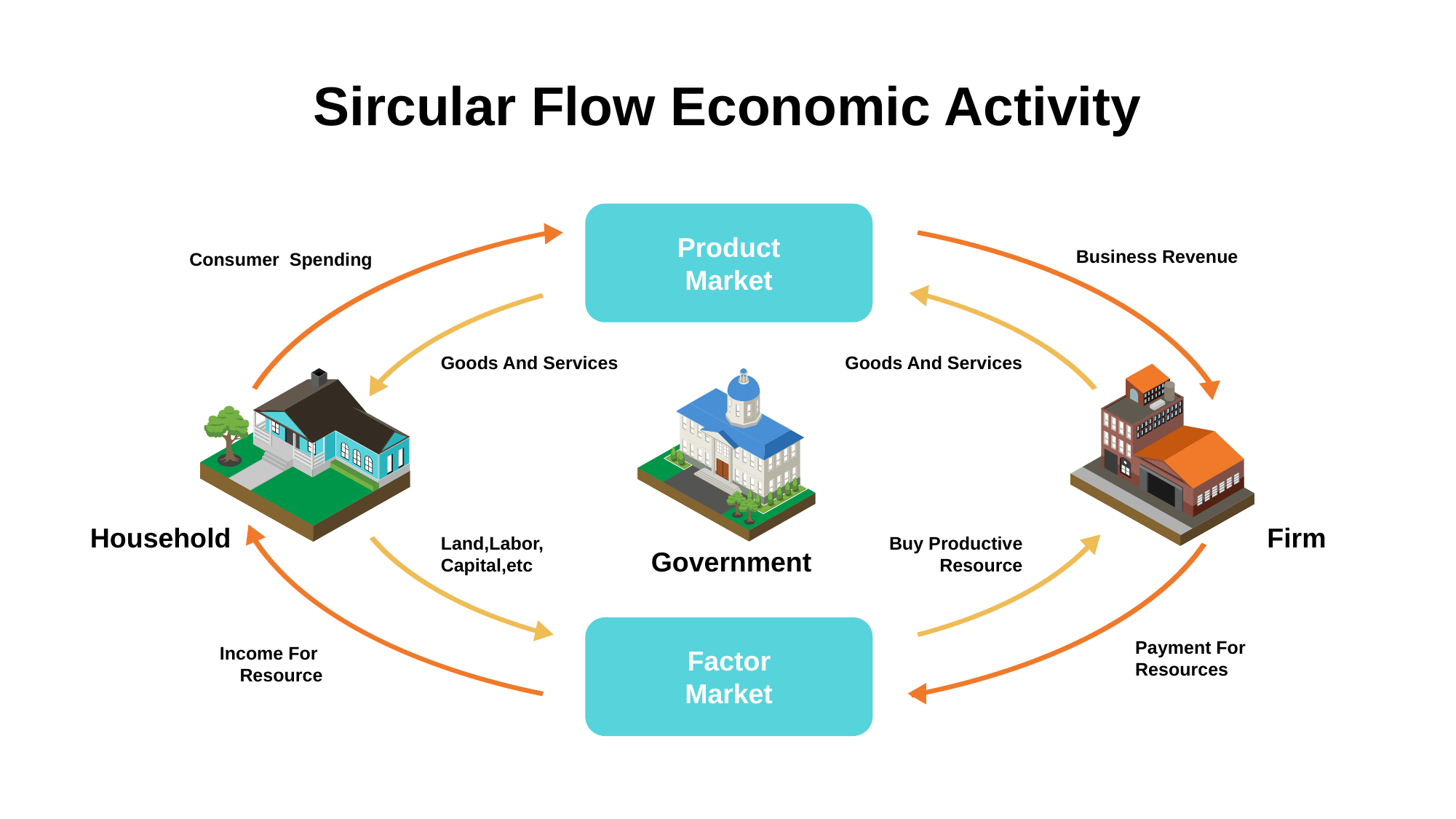

# Sircular Flow Economic Activity

Product Market

Business Revenue
Consumer  Spending

Goods And Services
Goods And Services

Household
Firm

Land,Labor,
Capital,etc
Buy Productive
Resource

Government

Payment For Resources
Income For
Resource
Factor
Market